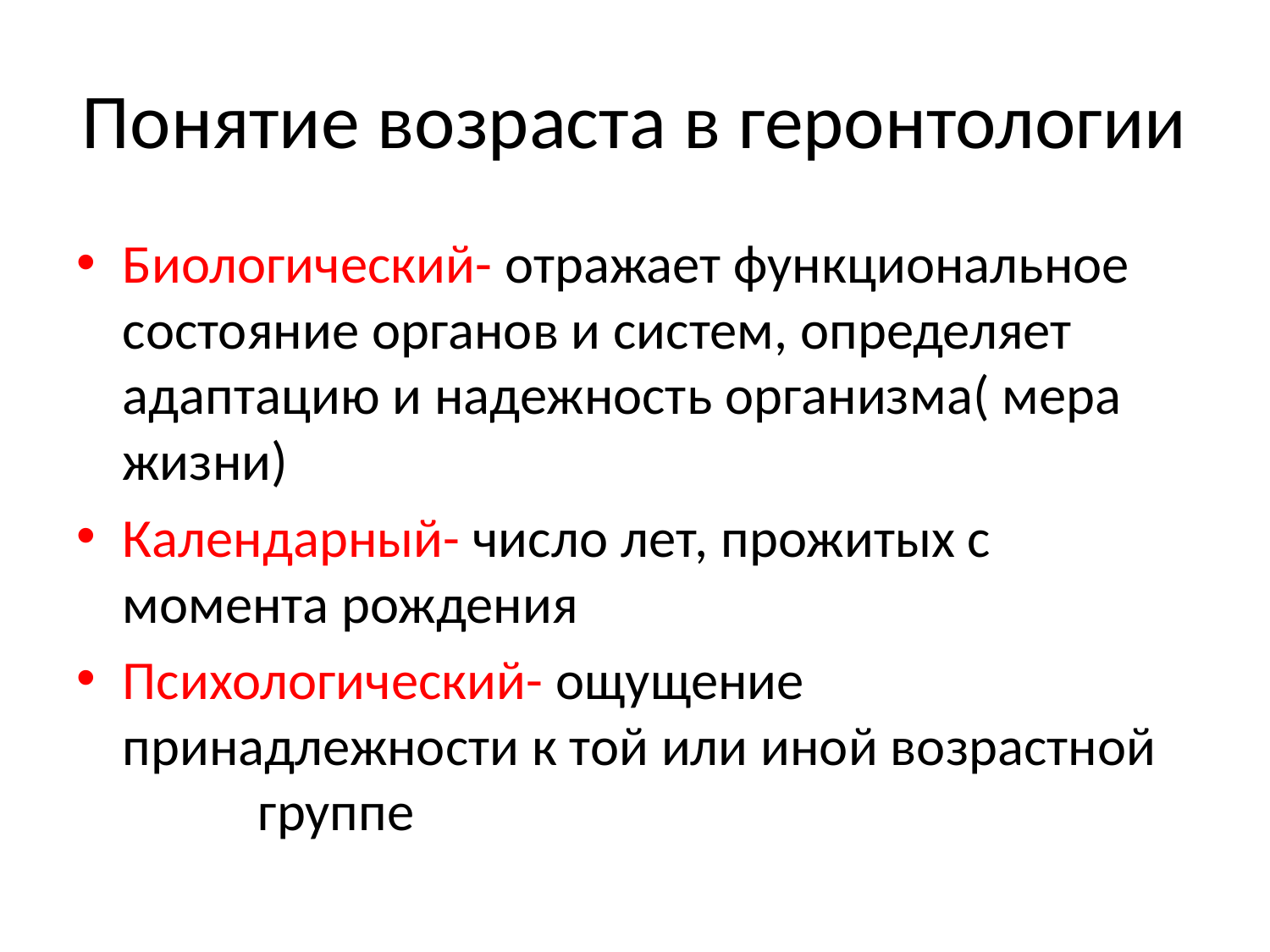

# Понятие возраста в геронтологии
Биологический- отражает функциональное состояние органов и систем, определяет адаптацию и надежность организма( мера жизни)
Календарный- число лет, прожитых с момента рождения
Психологический- ощущение принадлежности к той или иной возрастной	 группе